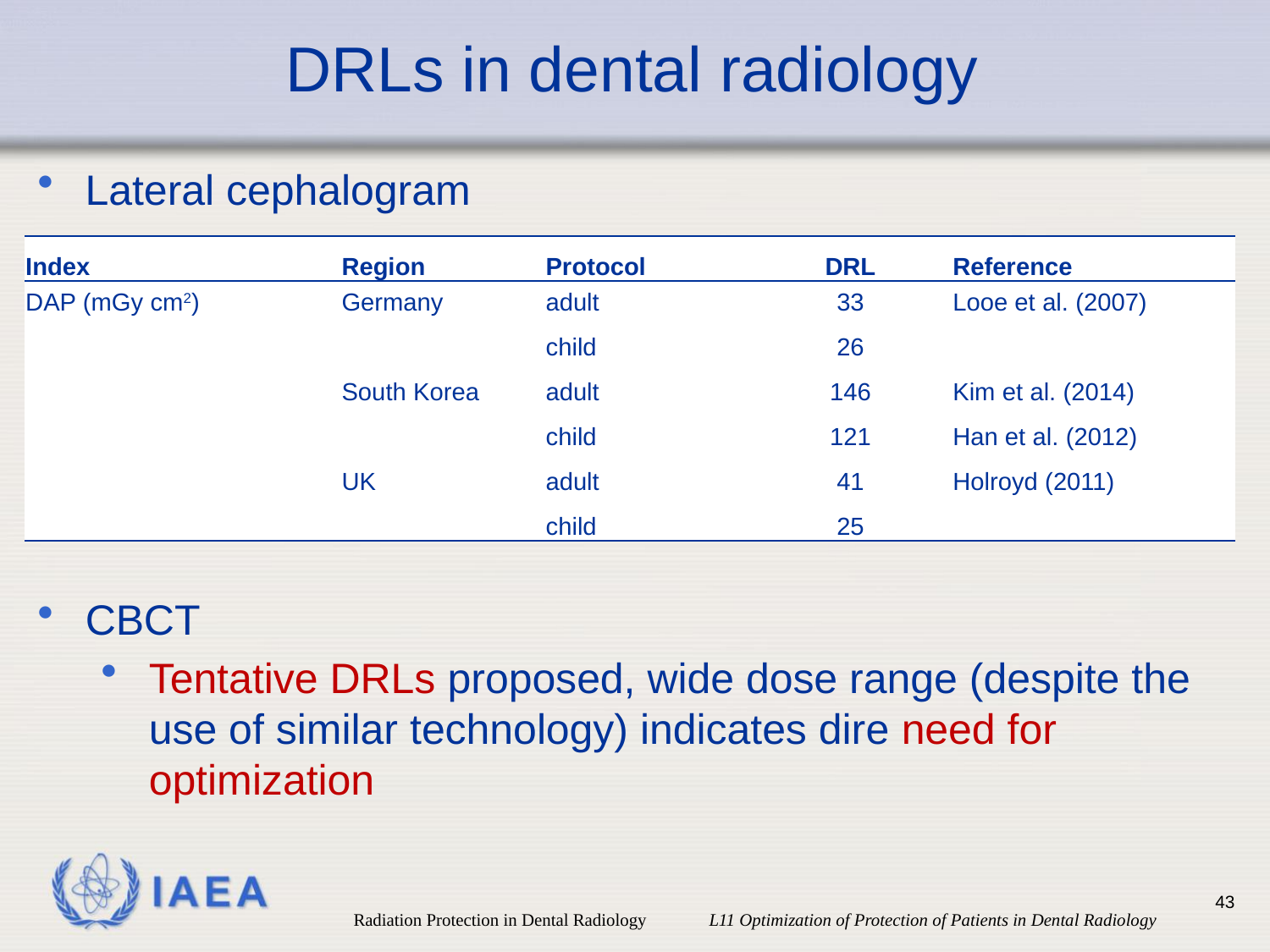

# DRLs in dental radiology
Lateral cephalogram

| Index | Region | Protocol | DRL | Reference |
| --- | --- | --- | --- | --- |
| DAP (mGy cm2) | Germany | adult | 33 | Looe et al. (2007) |
|  |  | child | 26 |  |
|  | South Korea | adult | 146 | Kim et al. (2014) |
|  |  | child | 121 | Han et al. (2012) |
|  | UK | adult | 41 | Holroyd (2011) |
|  |  | child | 25 |  |
CBCT
Tentative DRLs proposed, wide dose range (despite the use of similar technology) indicates dire need for optimization

43
Radiation Protection in Dental Radiology              L11 Optimization of Protection of Patients in Dental Radiology